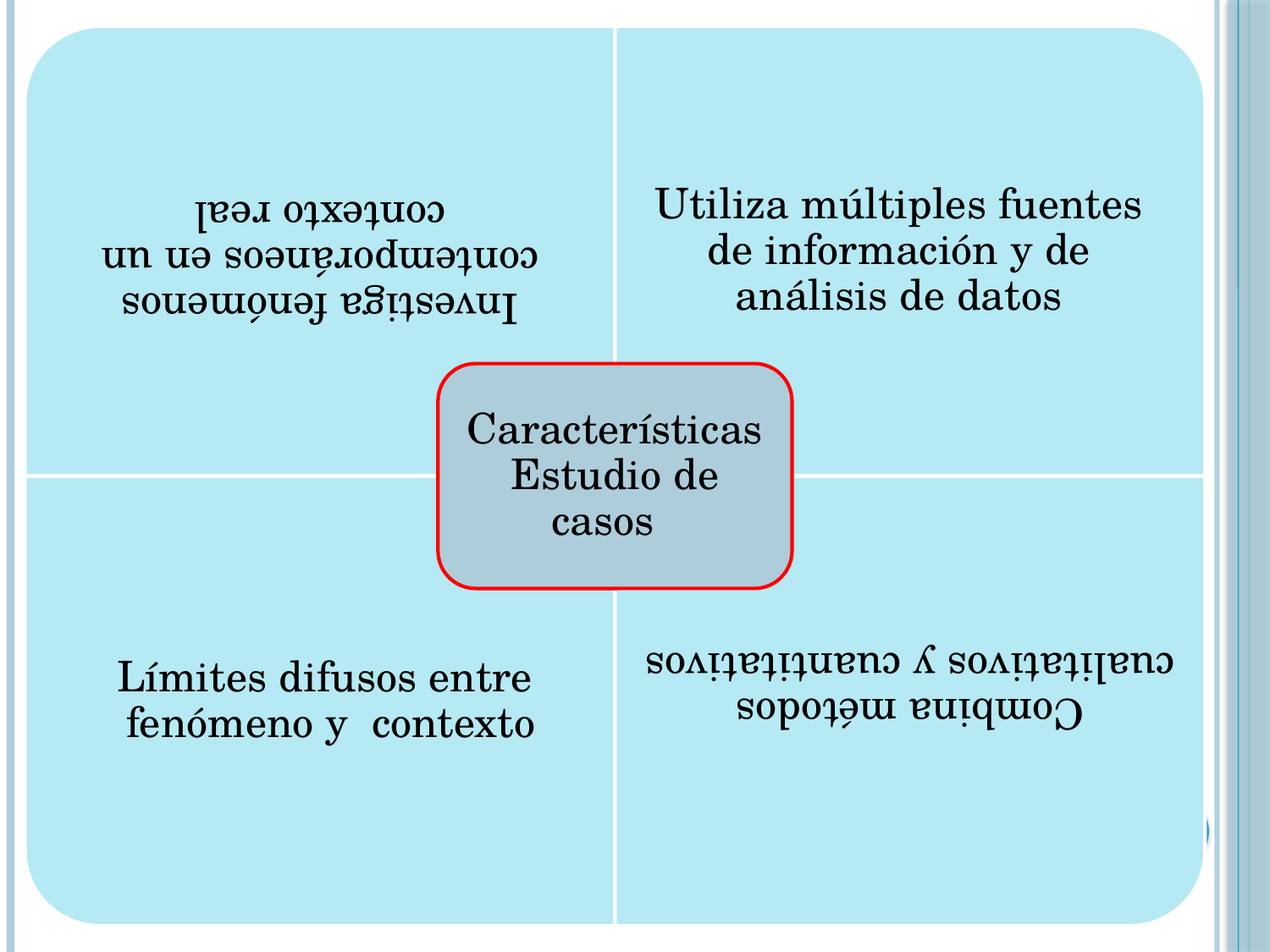

Investiga fenómenos contemporáneos en un contexto real
Utiliza múltiples fuentes de información y de análisis de datos
Límites difusos entre  fenómeno y  contexto
Combina métodos cualitativos y cuantitativos
Características Estudio de casos
# C